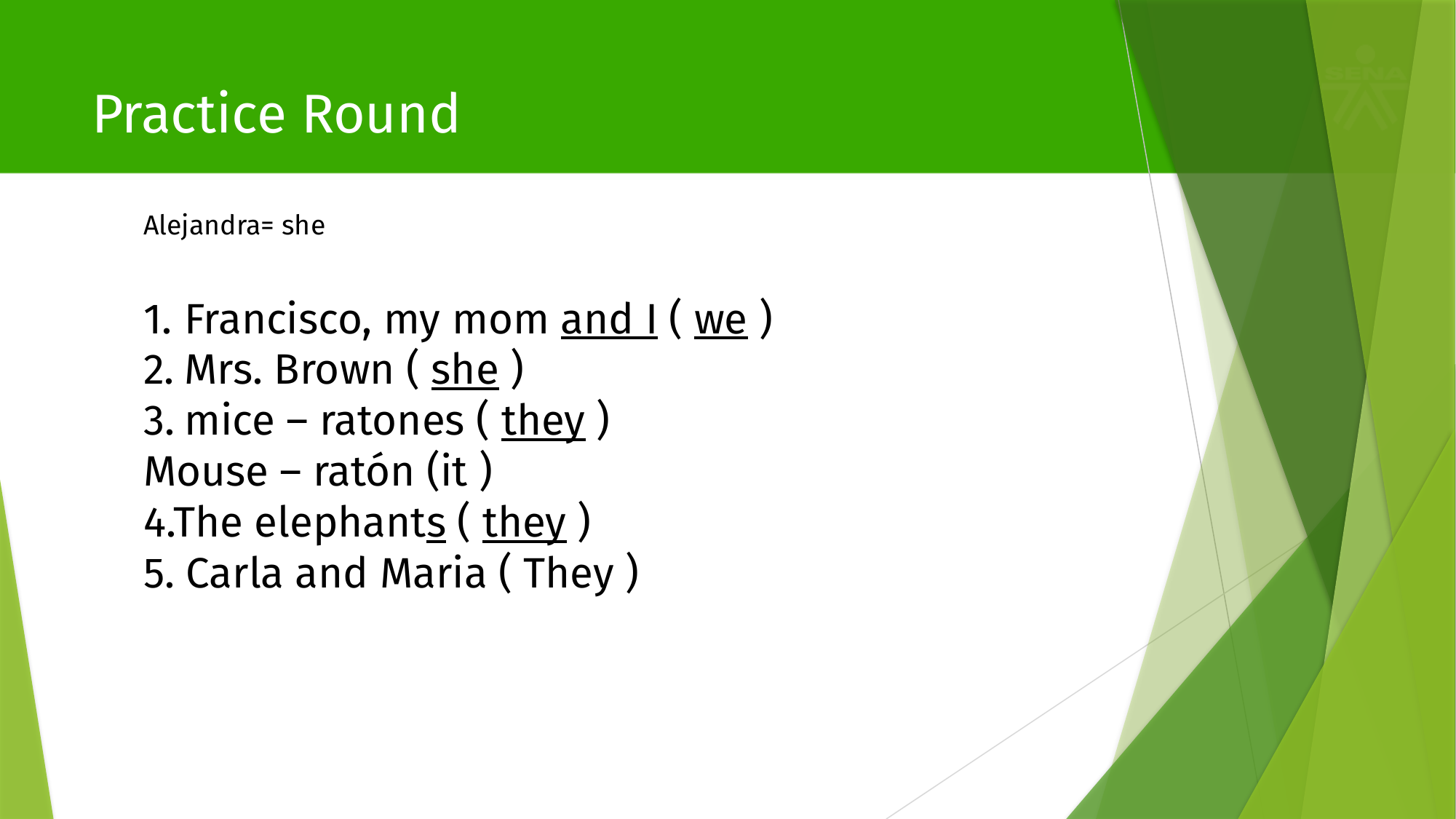

# Practice Round
Alejandra= she

Francisco, my mom and I ( we )
Mrs. Brown ( she )
mice – ratones ( they )
Mouse – ratón (it )
4.The elephants ( they )
5. Carla and Maria ( They )